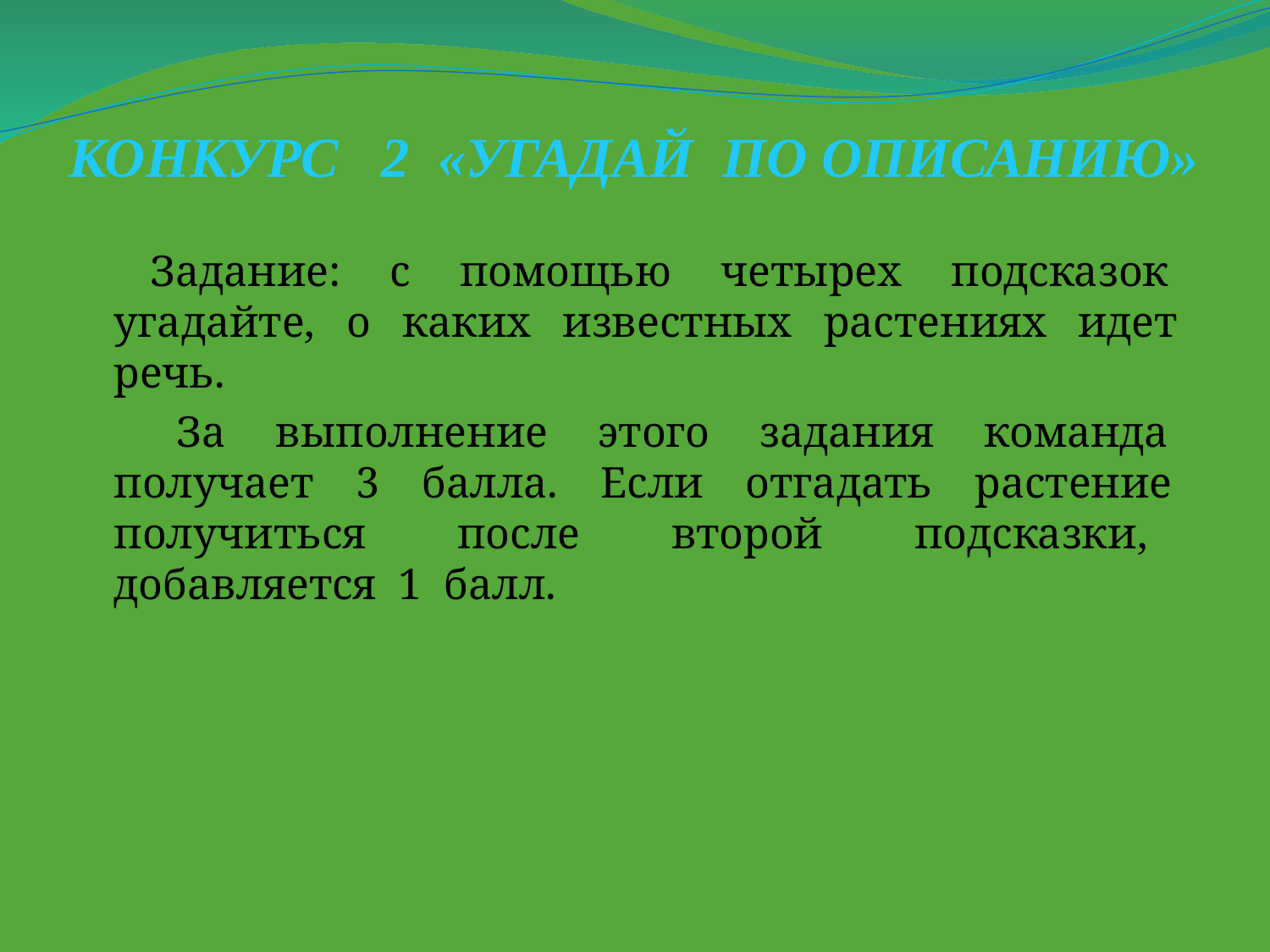

# КОНКУРС   2  «УГАДАЙ  ПО ОПИСАНИЮ»
   Задание:  с  помощью  четырех  подсказок  угадайте,  о  каких  известных  растениях  идет  речь.
    За  выполнение  этого  задания  команда  получает  3  балла.  Если  отгадать  растение  получиться  после  второй  подсказки,  добавляется  1  балл.